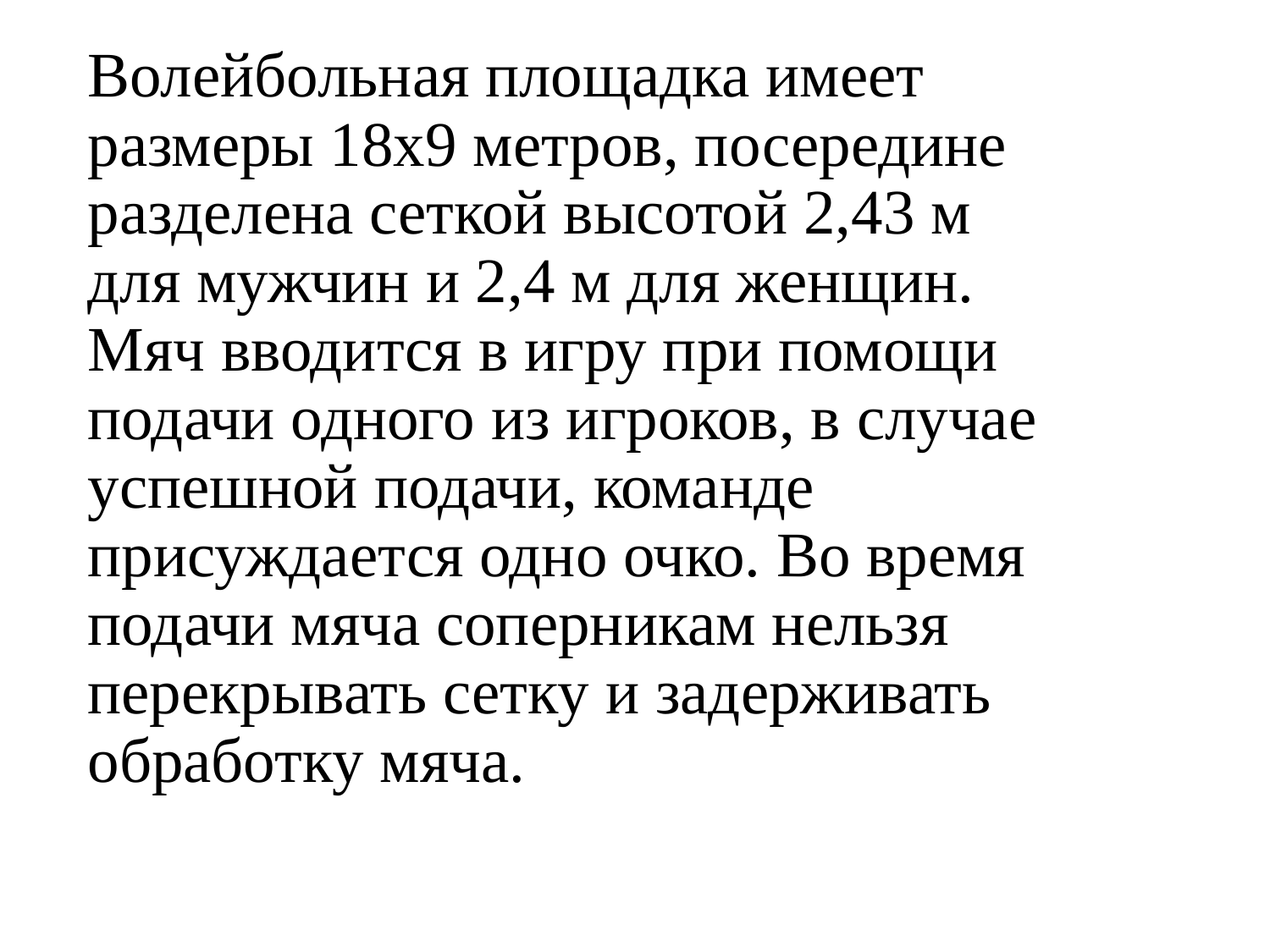

Волейбольная площадка имеет размеры 18х9 метров, посередине разделена сеткой высотой 2,43 м для мужчин и 2,4 м для женщин. Мяч вводится в игру при помощи подачи одного из игроков, в случае успешной подачи, команде присуждается одно очко. Во время подачи мяча соперникам нельзя перекрывать сетку и задерживать обработку мяча.